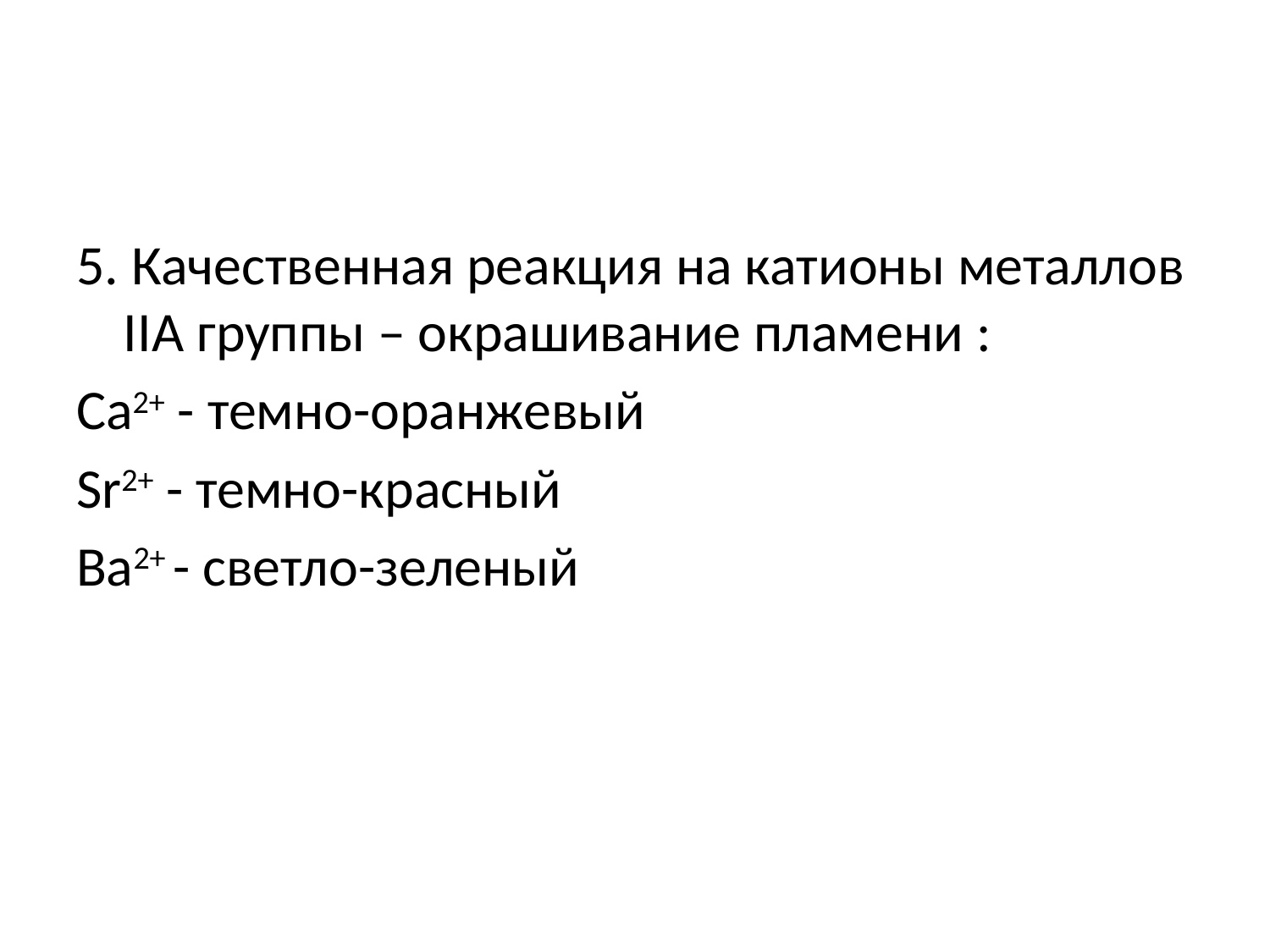

#
5. Качественная реакция на катионы металлов IIА группы – окрашивание пламени :
Ca2+ - темно-оранжевый
Sr2+ - темно-красный
Ba2+ - светло-зеленый

!Качественной реакцией на катион Ba2+ является реакция с серной кислотой или ее солями (сульфат бария – белый осадок).